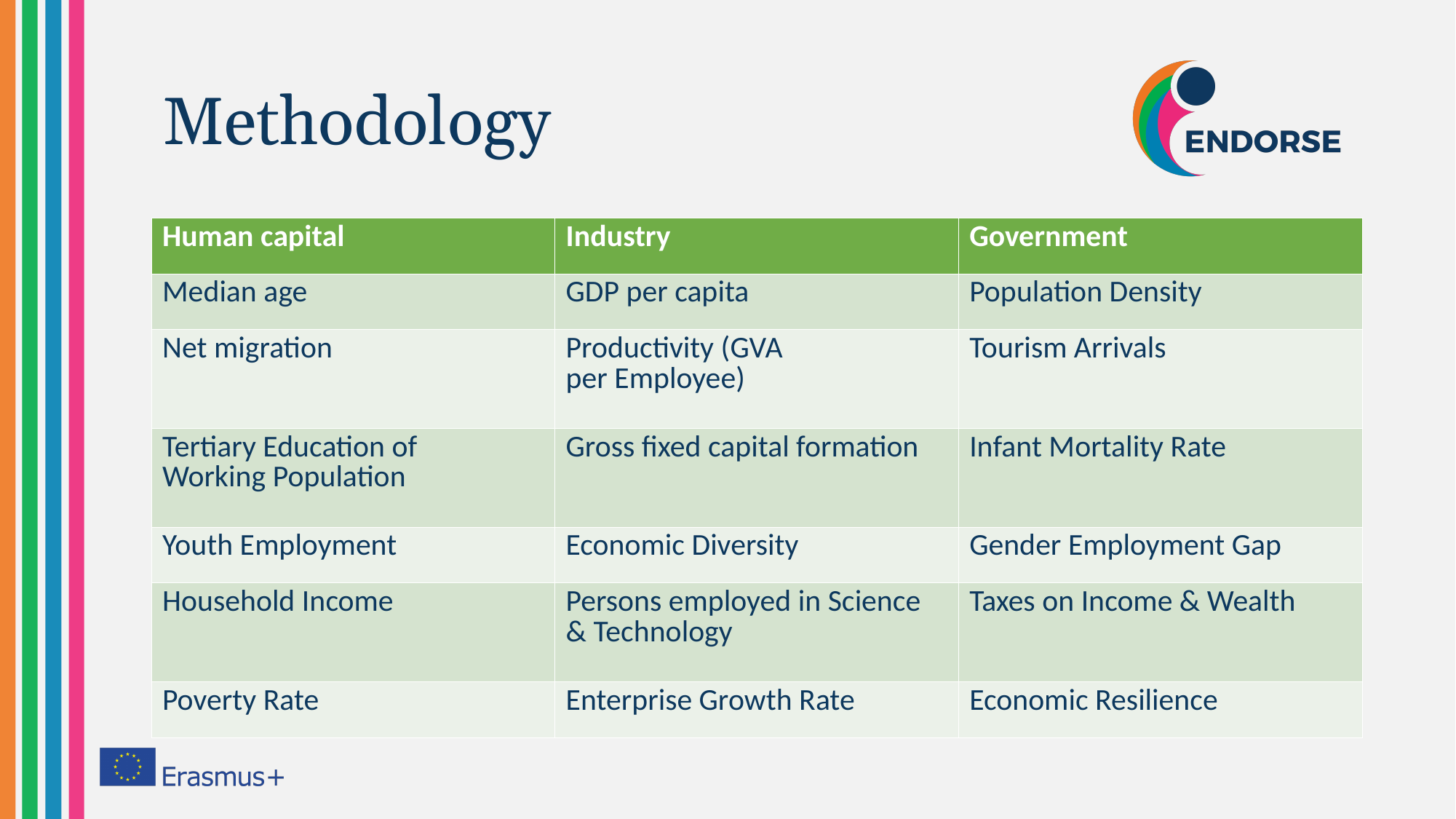

# Methodology

| Human capital​ | Industry ​ | Government​ |
| --- | --- | --- |
| Median age​ | GDP per capita​ | Population Density​ |
| Net migration​ | Productivity (GVA per Employee)​ | Tourism Arrivals​ |
| Tertiary Education of Working Population​ | Gross fixed capital formation​ | Infant Mortality Rate​ |
| Youth Employment​ | Economic Diversity​ | Gender Employment Gap​ |
| Household Income​ | Persons employed in Science & Technology​ | Taxes on Income & Wealth​ |
| Poverty Rate​ | Enterprise Growth Rate​ | Economic Resilience​ |